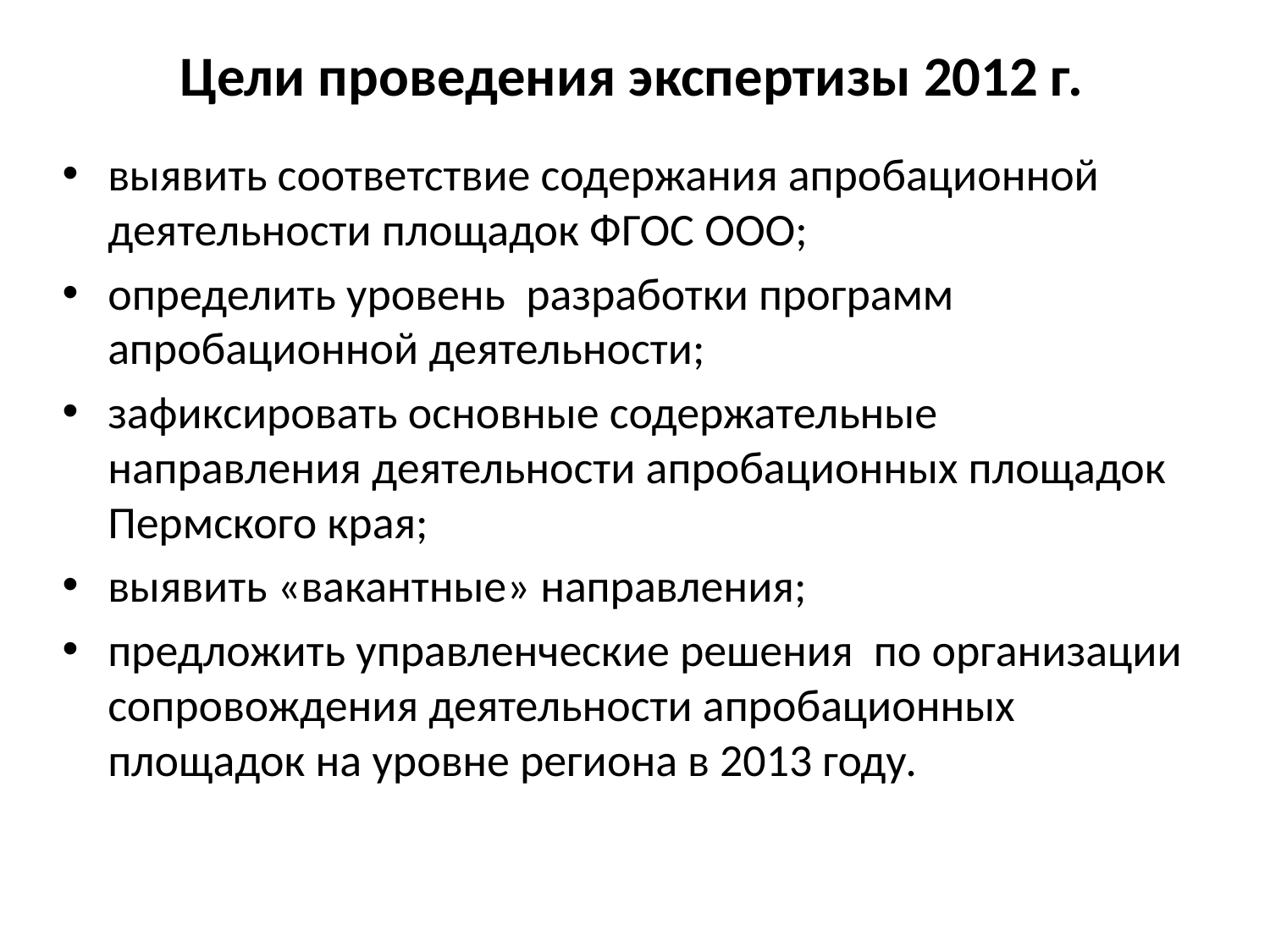

# Цели проведения экспертизы 2012 г.
выявить соответствие содержания апробационной деятельности площадок ФГОС ООО;
определить уровень  разработки программ апробационной деятельности;
зафиксировать основные содержательные направления деятельности апробационных площадок  Пермского края;
выявить «вакантные» направления;
предложить управленческие решения  по организации сопровождения деятельности апробационных площадок на уровне региона в 2013 году.